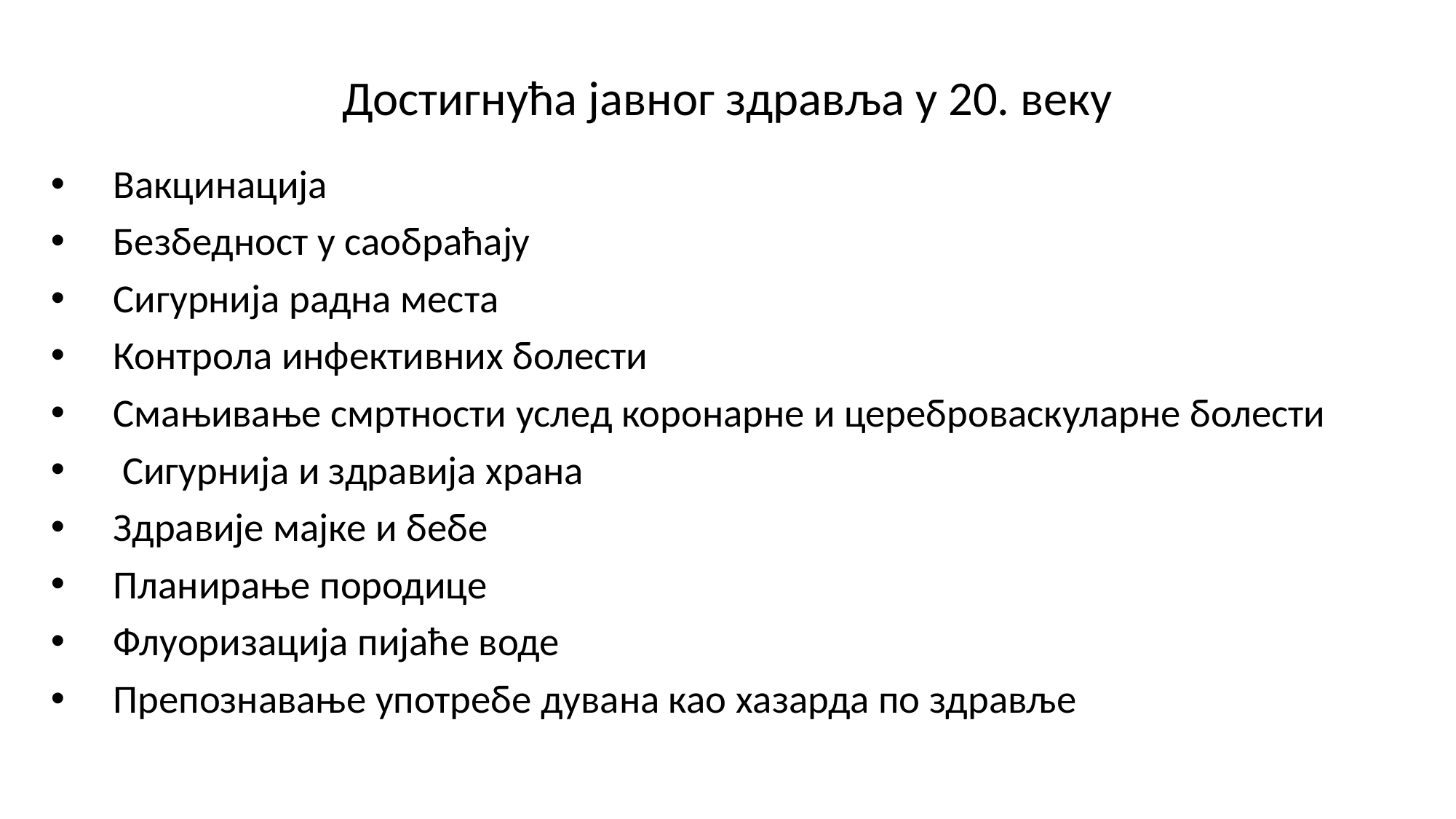

# Достигнућа јавног здравља у 20. веку
Вакцинација
Безбедност у саобраћају
Сигурнија радна места
Контрола инфективних болести
Смањивање смртности услед коронарне и цереброваскуларне болести
 Сигурнија и здравија храна
Здравије мајке и бебе
Планирање породице
Флуоризација пијаће воде
Препознавање употребе дувана као хазарда по здравље